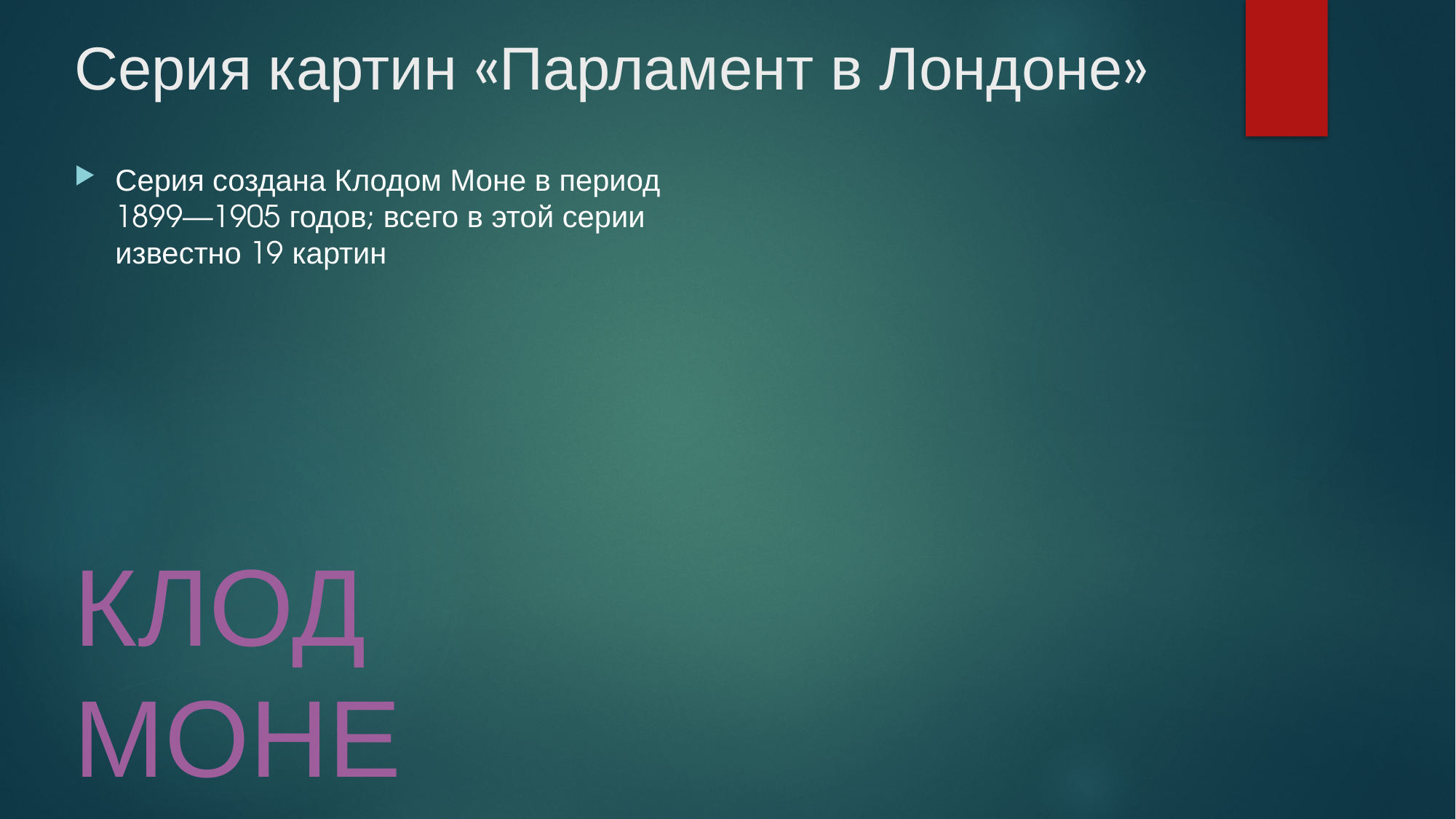

# Серия картин «Парламент в Лондоне»
Серия создана Клодом Моне в период 1899—1905 годов; всего в этой серии известно 19 картин
КЛОД МОНЕ